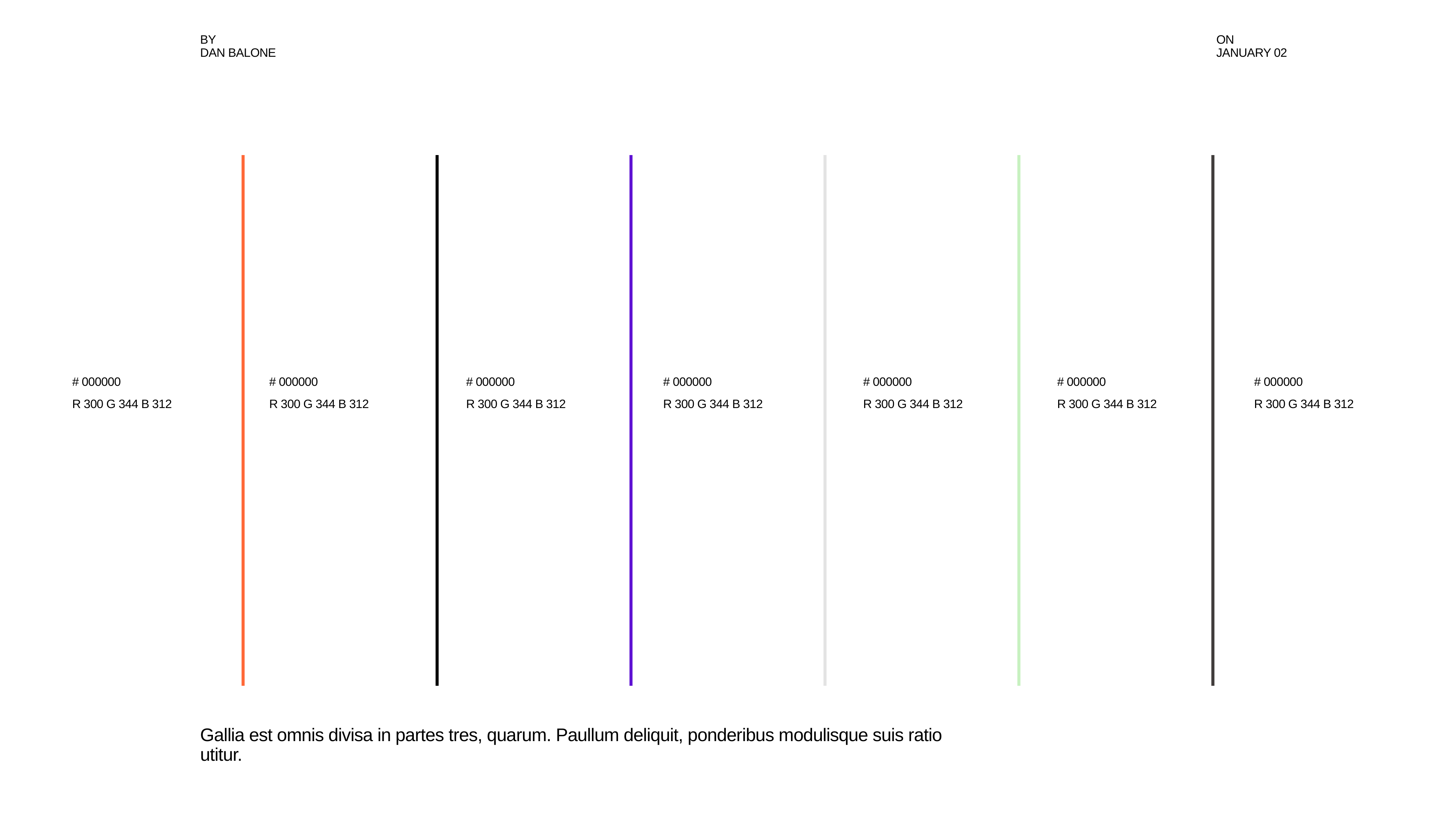

Gallia est omnis divisa in partes tres, quarum. Paullum deliquit, ponderibus modulisque suis ratio utitur.